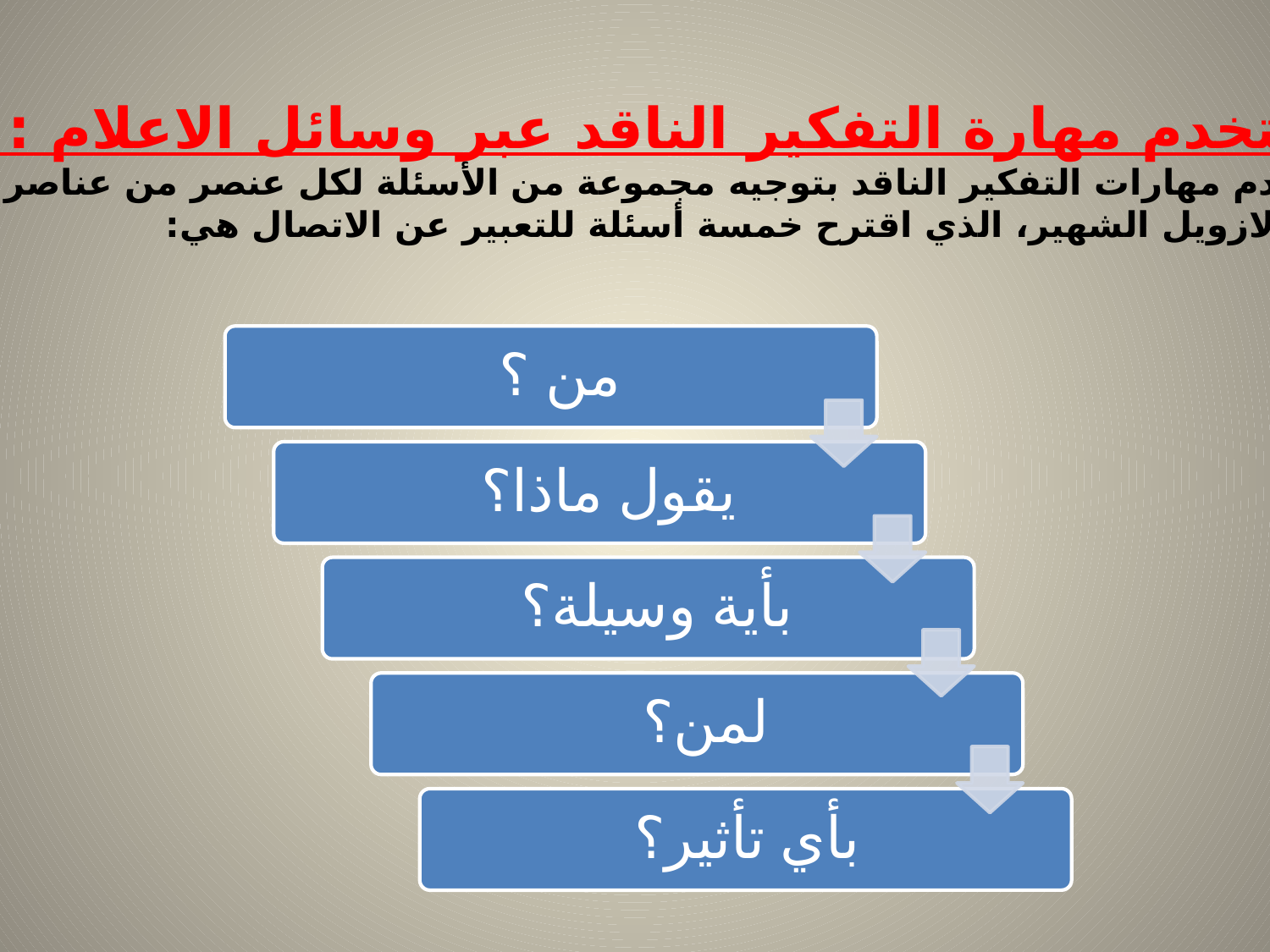

كيف نستخدم مهارة التفكير الناقد عبر وسائل الاعلام :
بإمكاننا استخدم مهارات التفكير الناقد بتوجيه مجموعة من الأسئلة لكل عنصر من عناصر عملية الاتصال،
حسب نموذج لازويل الشهير، الذي اقترح خمسة أسئلة للتعبير عن الاتصال هي:
من ؟
يقول ماذا؟
بأية وسيلة؟
لمن؟
بأي تأثير؟